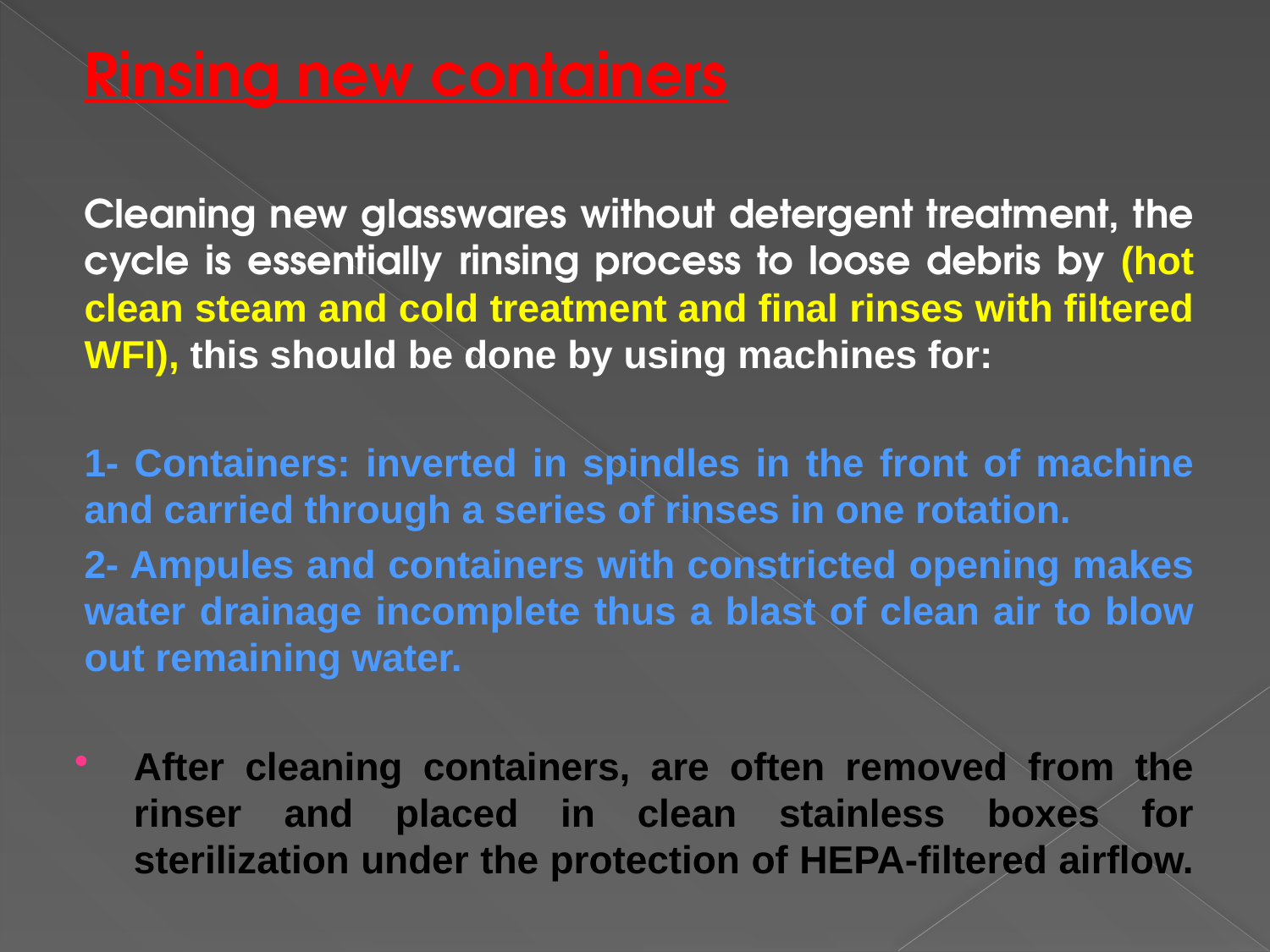

Rinsing new containers

Cleaning new glasswares without detergent treatment, the cycle is essentially rinsing process to loose debris by (hot clean steam and cold treatment and final rinses with filtered WFI), this should be done by using machines for:

1- Containers: inverted in spindles in the front of machine and carried through a series of rinses in one rotation.
2- Ampules and containers with constricted opening makes water drainage incomplete thus a blast of clean air to blow out remaining water.

After cleaning containers, are often removed from the rinser and placed in clean stainless boxes for sterilization under the protection of HEPA-filtered airflow.